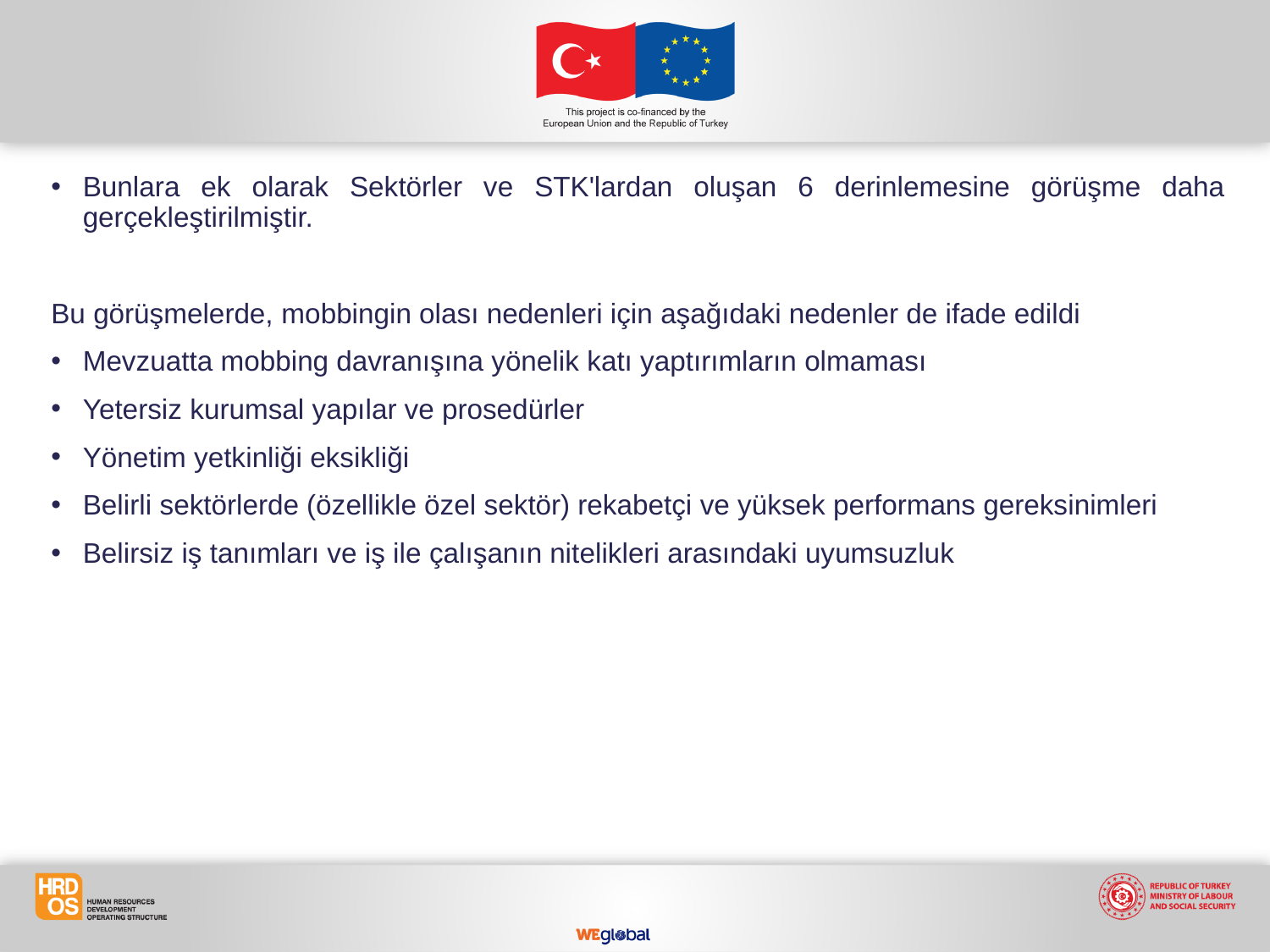

Bunlara ek olarak Sektörler ve STK'lardan oluşan 6 derinlemesine görüşme daha gerçekleştirilmiştir.

Bu görüşmelerde, mobbingin olası nedenleri için aşağıdaki nedenler de ifade edildi
Mevzuatta mobbing davranışına yönelik katı yaptırımların olmaması
Yetersiz kurumsal yapılar ve prosedürler
Yönetim yetkinliği eksikliği
Belirli sektörlerde (özellikle özel sektör) rekabetçi ve yüksek performans gereksinimleri
Belirsiz iş tanımları ve iş ile çalışanın nitelikleri arasındaki uyumsuzluk